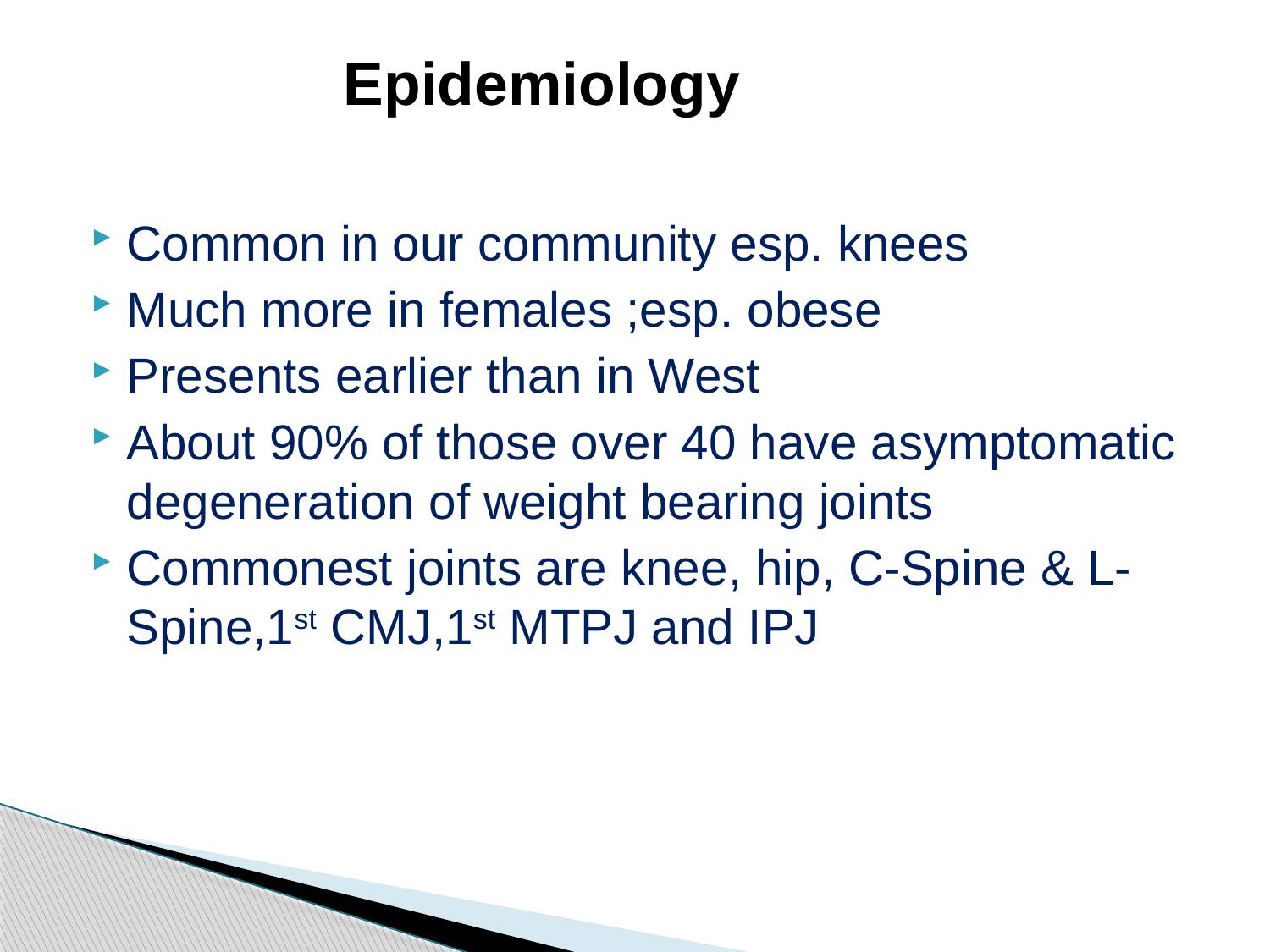

# Epidemiology
Common in our community esp. knees
Much more in females ;esp. obese
Presents earlier than in West
About 90% of those over 40 have asymptomatic degeneration of weight bearing joints
Commonest joints are knee, hip, C-Spine & L-Spine,1st CMJ,1st MTPJ and IPJ